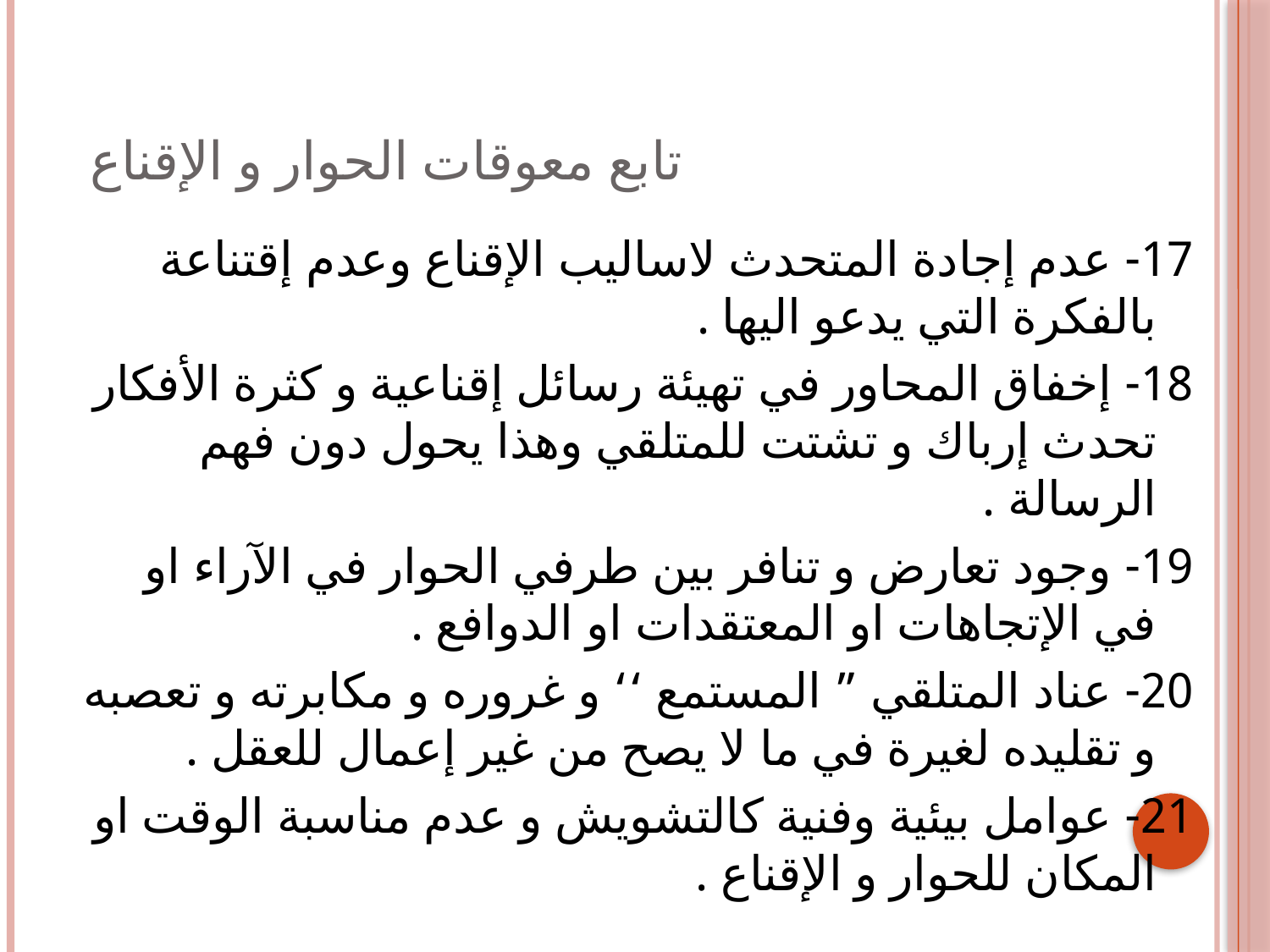

# تابع معوقات الحوار و الإقناع
17- عدم إجادة المتحدث لاساليب الإقناع وعدم إقتناعة بالفكرة التي يدعو اليها .
18- إخفاق المحاور في تهيئة رسائل إقناعية و كثرة الأفكار تحدث إرباك و تشتت للمتلقي وهذا يحول دون فهم الرسالة .
19- وجود تعارض و تنافر بين طرفي الحوار في الآراء او في الإتجاهات او المعتقدات او الدوافع .
20- عناد المتلقي ” المستمع ‘‘ و غروره و مكابرته و تعصبه و تقليده لغيرة في ما لا يصح من غير إعمال للعقل .
21- عوامل بيئية وفنية كالتشويش و عدم مناسبة الوقت او المكان للحوار و الإقناع .